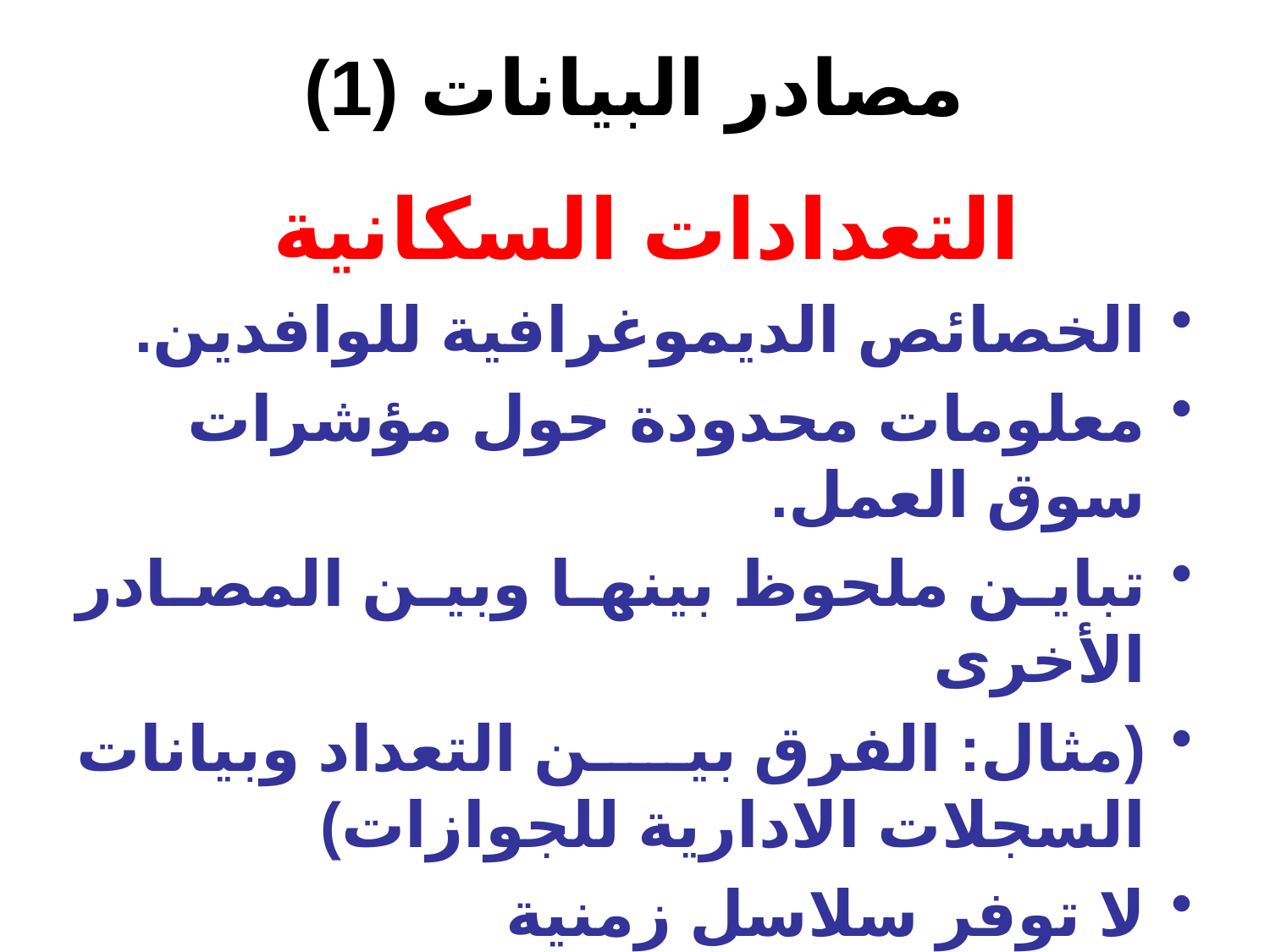

# مصادر البيانات (1)
التعدادات السكانية
الخصائص الديموغرافية للوافدين.
معلومات محدودة حول مؤشرات سوق العمل.
تباين ملحوظ بينها وبين المصادر الأخرى
(مثال: الفرق بين التعداد وبيانات السجلات الادارية للجوازات)
لا توفر سلاسل زمنية